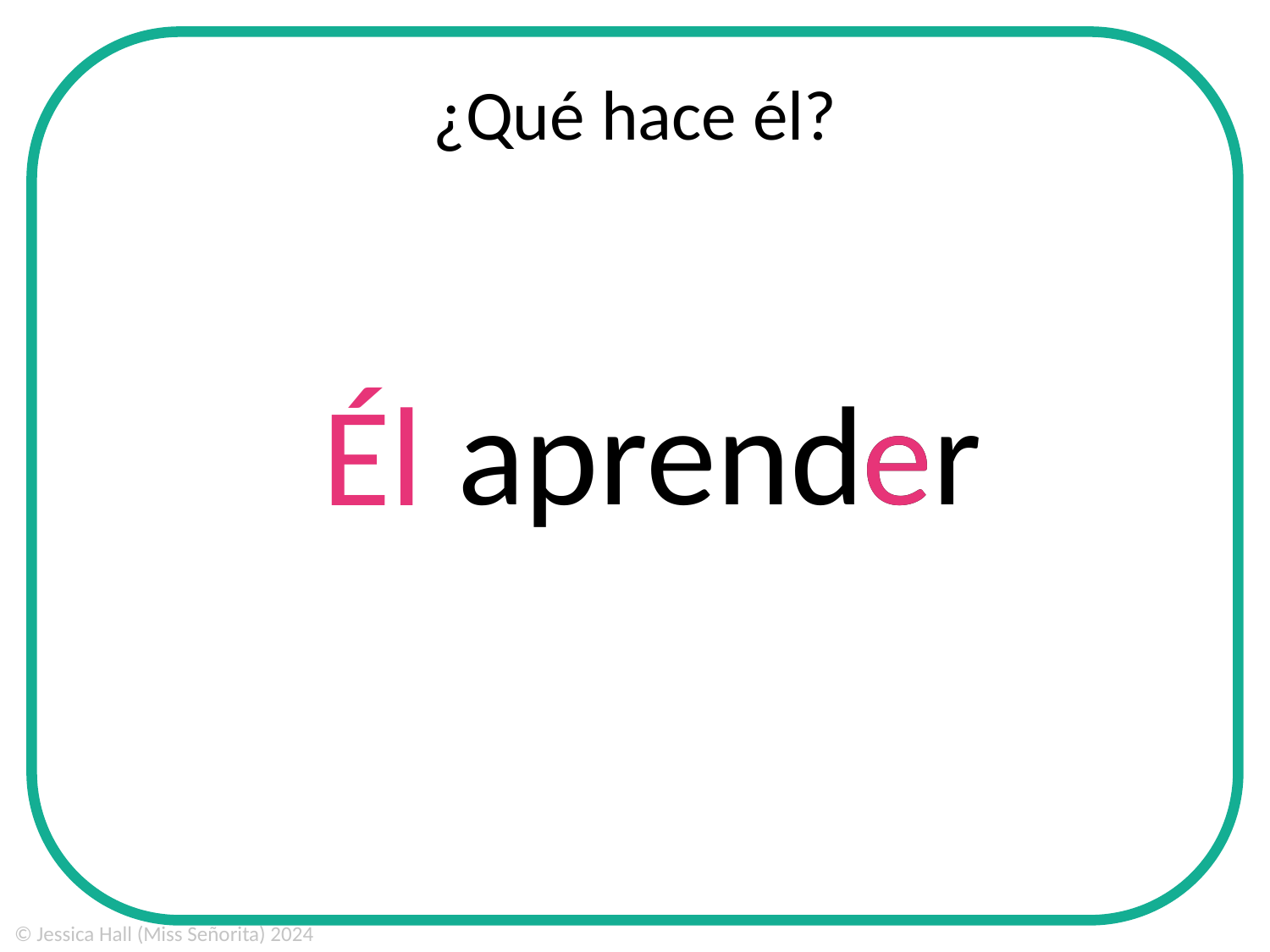

¿Qué hace él?
er
aprend
e
Él